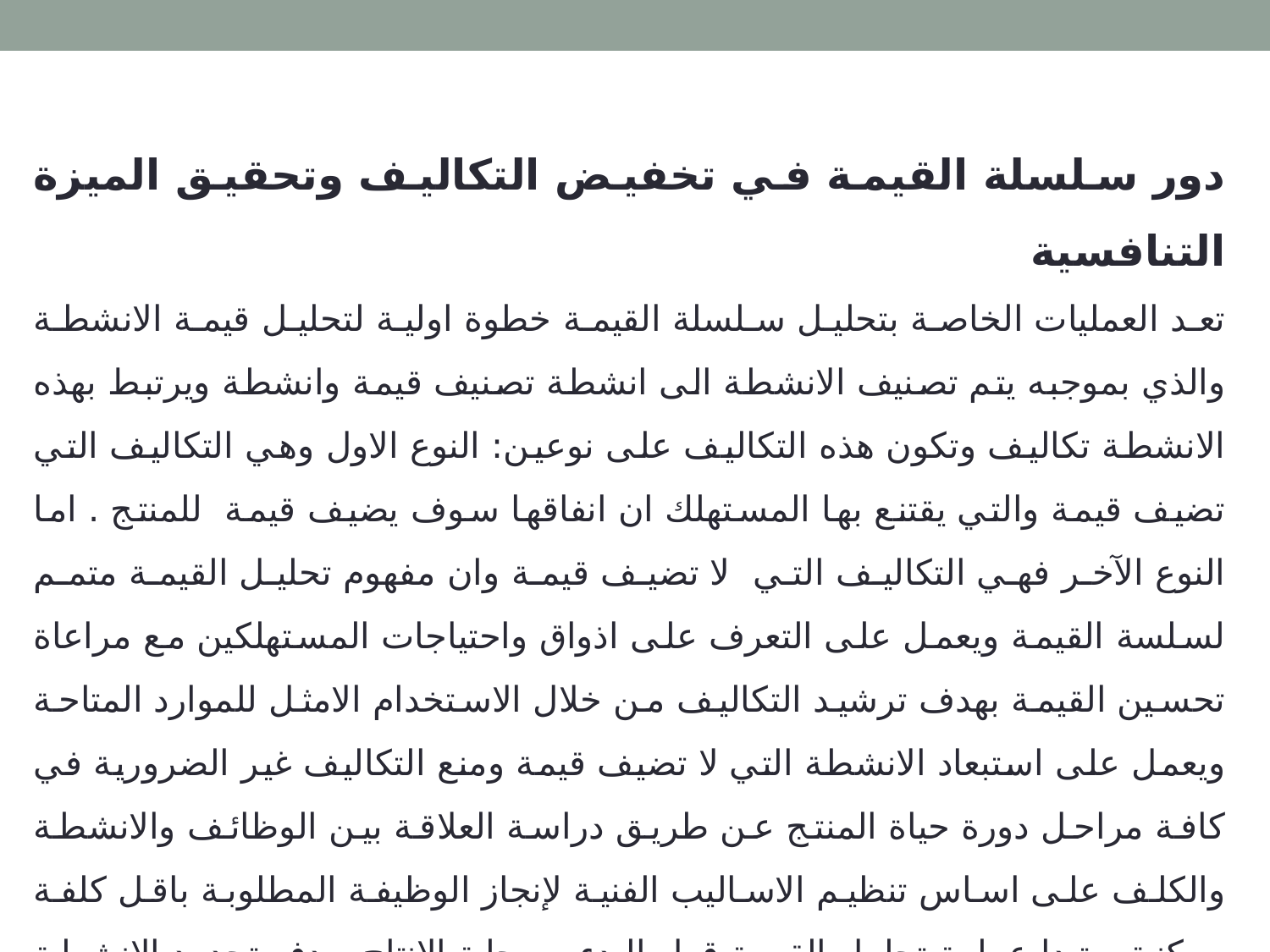

دور سلسلة القيمة في تخفيض التكاليف وتحقيق الميزة التنافسية
تعد العمليات الخاصة بتحليل سلسلة القيمة خطوة اولية لتحليل قيمة الانشطة والذي بموجبه يتم تصنيف الانشطة الى انشطة تصنيف قيمة وانشطة ويرتبط بهذه الانشطة تكاليف وتكون هذه التكاليف على نوعين: النوع الاول وهي التكاليف التي تضيف قيمة والتي يقتنع بها المستهلك ان انفاقها سوف يضيف قيمة  للمنتج . اما النوع الآخر فهي التكاليف التي  لا تضيف قيمة وان مفهوم تحليل القيمة متمم لسلسة القيمة ويعمل على التعرف على اذواق واحتياجات المستهلكين مع مراعاة تحسين القيمة بهدف ترشيد التكاليف من خلال الاستخدام الامثل للموارد المتاحة ويعمل على استبعاد الانشطة التي لا تضيف قيمة ومنع التكاليف غير الضرورية في كافة مراحل دورة حياة المنتج عن طريق دراسة العلاقة بين الوظائف والانشطة والكلف على اساس تنظيم الاساليب الفنية لإنجاز الوظيفة المطلوبة باقل كلفة ممكنة  وتبدا عملية تحليل القيمة قبل البدء بمرحلة الانتاج بهدف تحديد الانشطة التي تضيف قيمة للمنتج وتلك التي لا تضيف قيمة للمنتج. ( سرور وصالح، 2016)